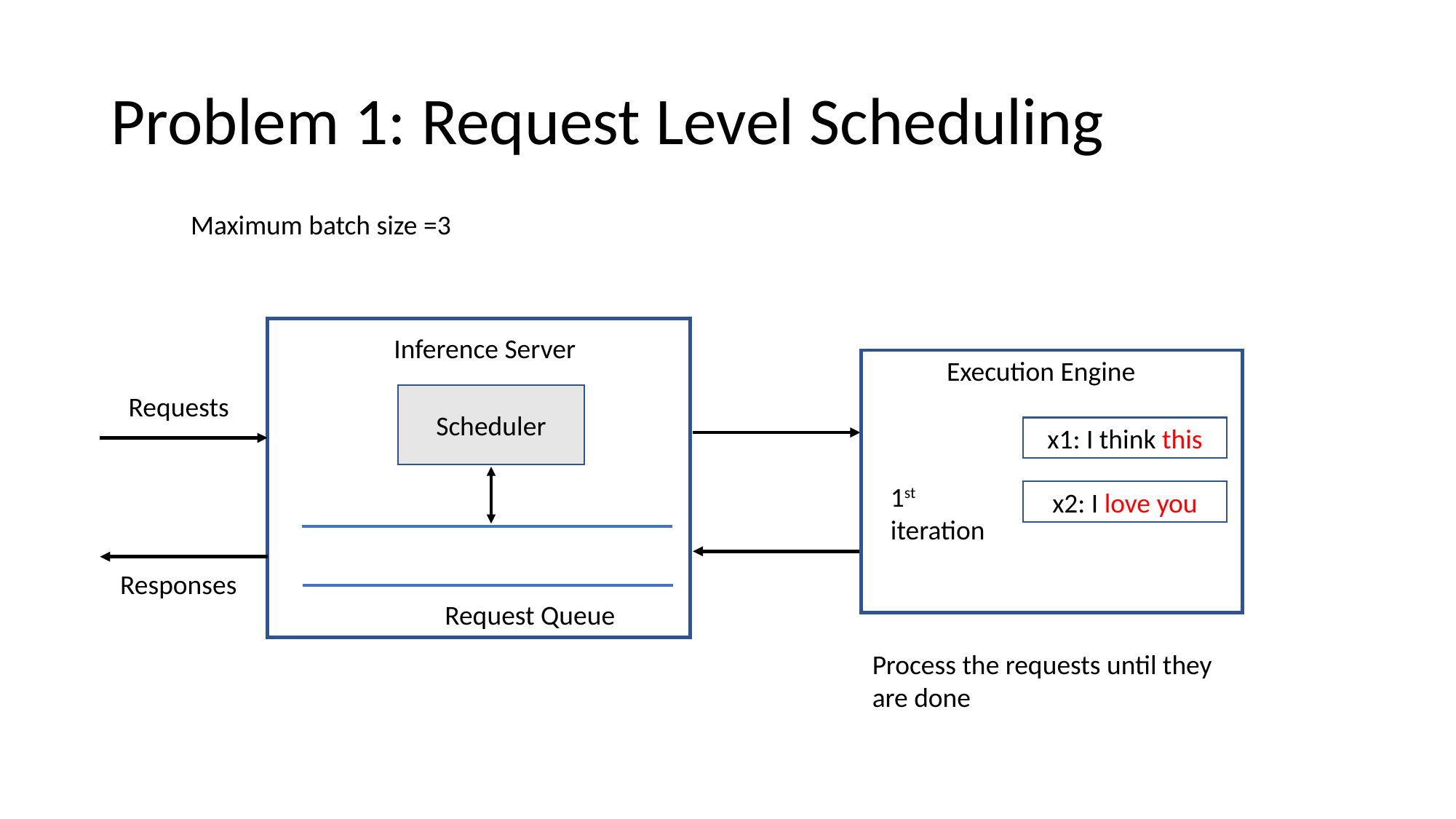

# Problem 1: Request Level Scheduling
Maximum batch size =3

Inference Server
Execution Engine

Requests
Scheduler
x1: I think this
1st iteration
x2: I love you
Responses
Request Queue
Process the requests until they are done